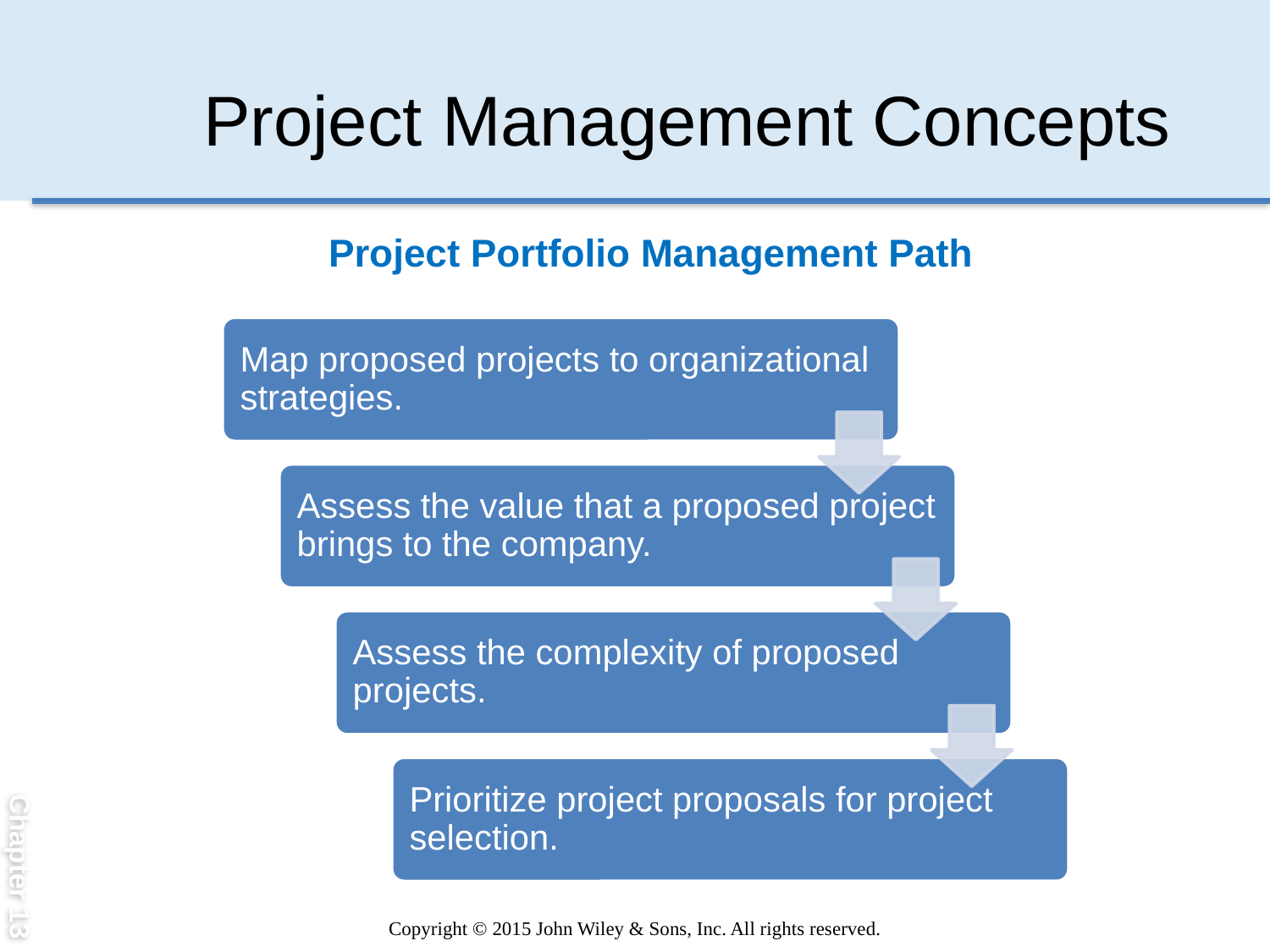

Chapter 13
# Project Management Concepts
Project Portfolio Management Path

Map proposed projects to organizational strategies.
Assess the value that a proposed project brings to the company.
Assess the complexity of proposed projects.
Prioritize project proposals for project selection.